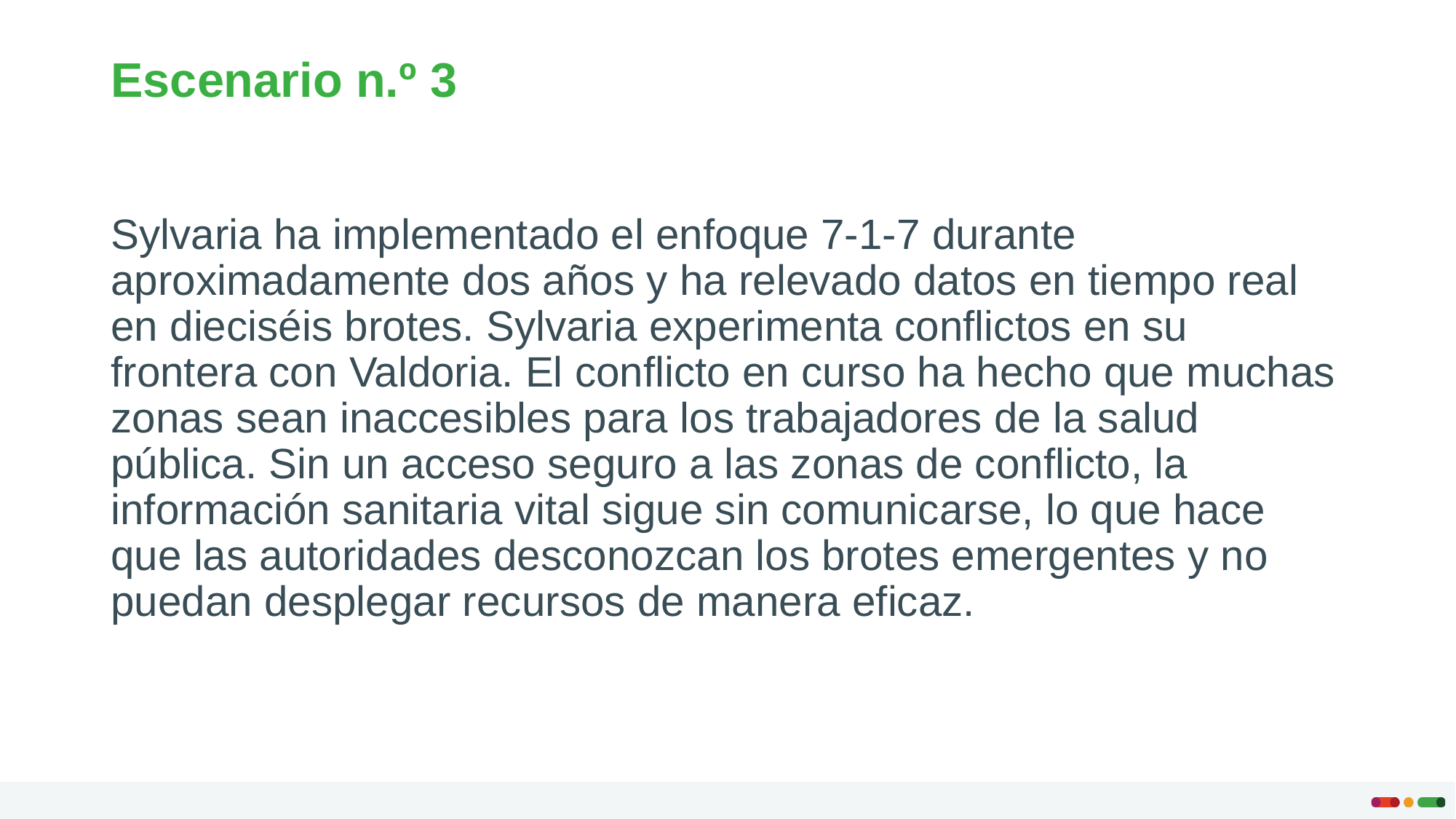

# Escenario n.º 3
Sylvaria ha implementado el enfoque 7-1-7 durante aproximadamente dos años y ha relevado datos en tiempo real en dieciséis brotes. Sylvaria experimenta conflictos en su frontera con Valdoria. El conflicto en curso ha hecho que muchas zonas sean inaccesibles para los trabajadores de la salud pública. Sin un acceso seguro a las zonas de conflicto, la información sanitaria vital sigue sin comunicarse, lo que hace que las autoridades desconozcan los brotes emergentes y no puedan desplegar recursos de manera eficaz.